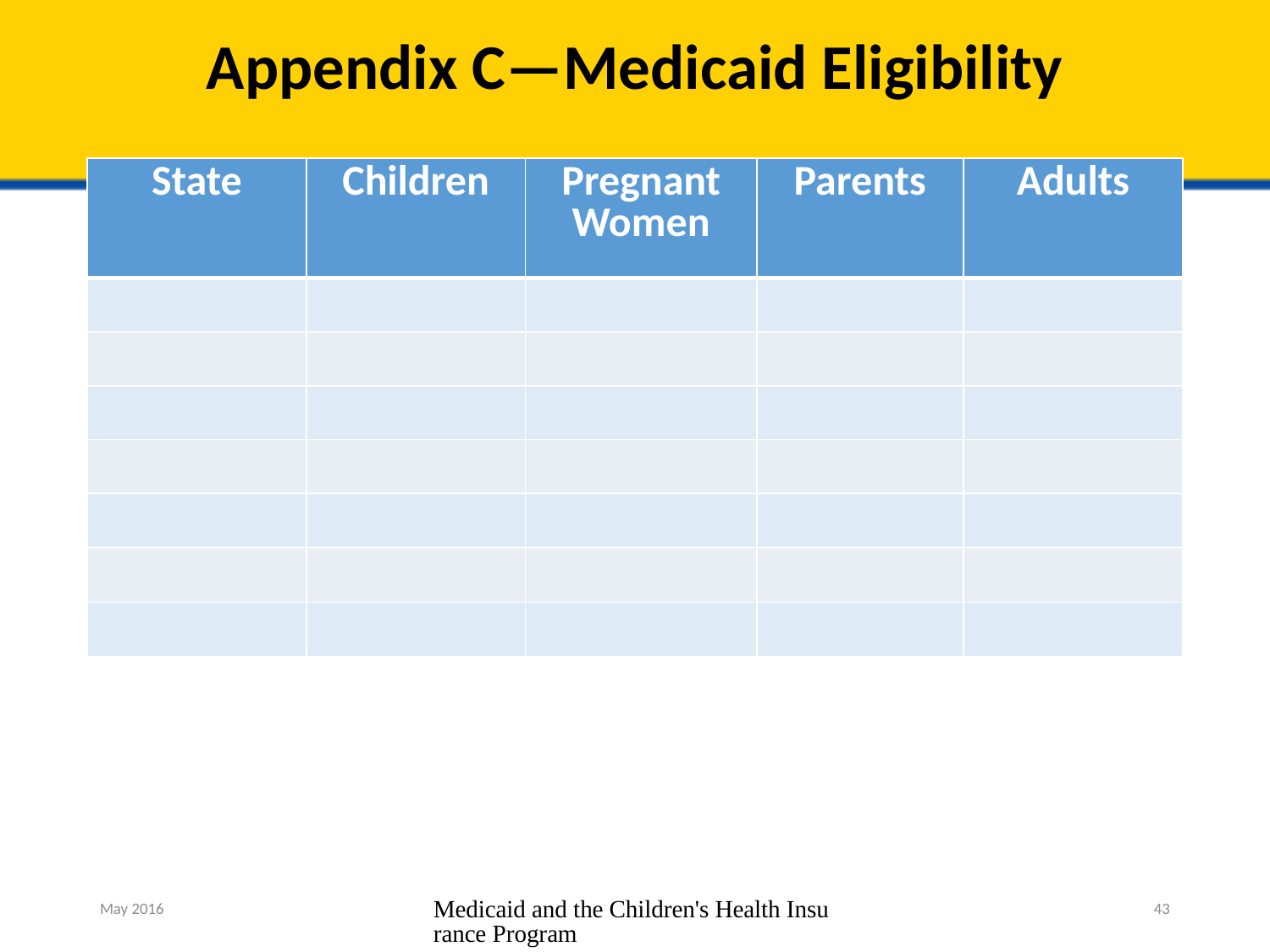

# Appendix C—Medicaid Eligibility
| State | Children | Pregnant Women | Parents | Adults |
| --- | --- | --- | --- | --- |
|  |  |  |  |  |
|  |  |  |  |  |
|  |  |  |  |  |
|  |  |  |  |  |
|  |  |  |  |  |
|  |  |  |  |  |
|  |  |  |  |  |
May 2016
Medicaid and the Children's Health Insurance Program
43